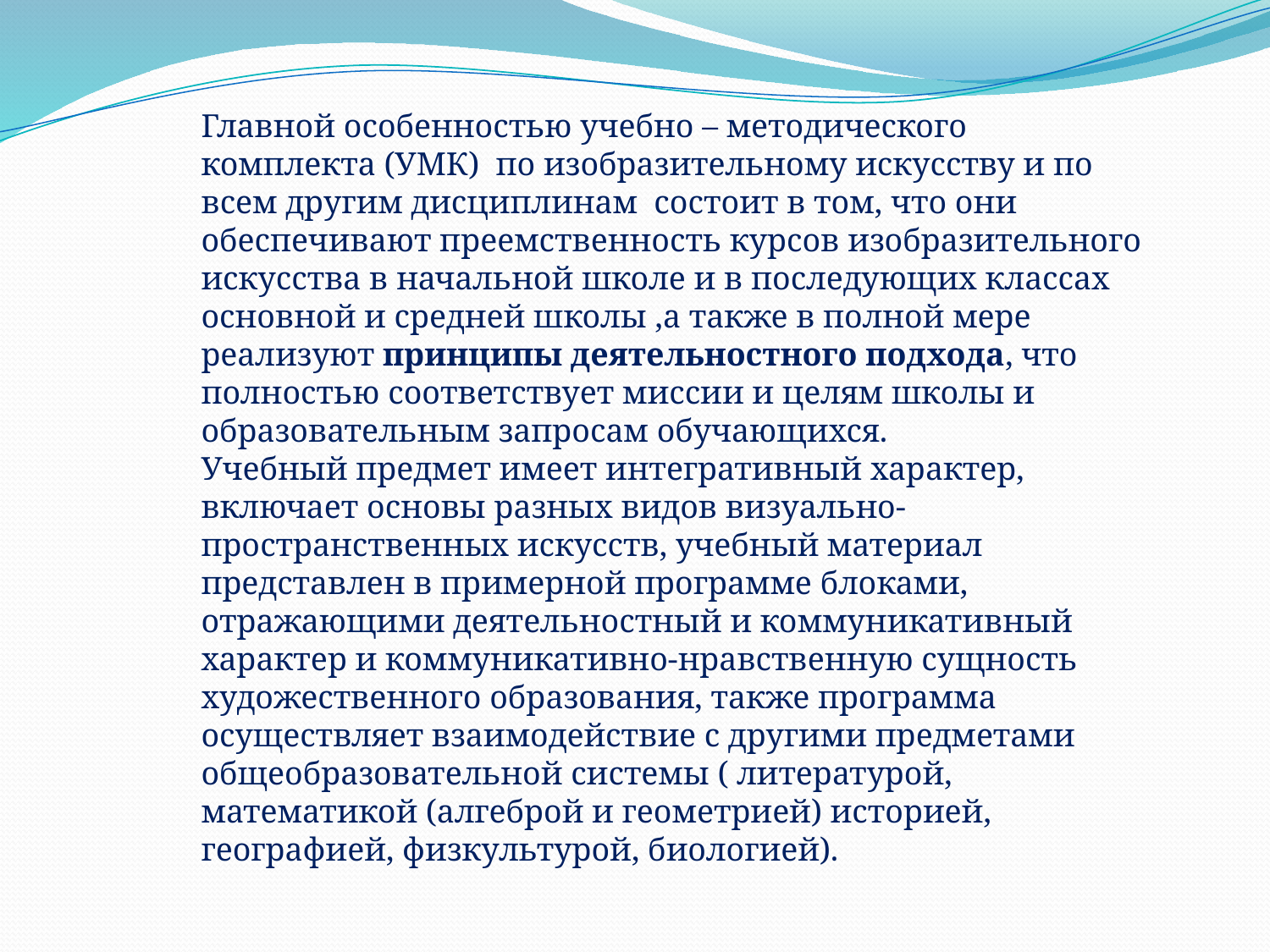

Главной особенностью учебно – методического комплекта (УМК)  по изобразительному искусству и по всем другим дисциплинам  состоит в том, что они обеспечивают преемственность курсов изобразительного искусства в начальной школе и в последующих классах основной и средней школы ,а также в полной мере реализуют принципы деятельностного подхода, что полностью соответствует миссии и целям школы и образовательным запросам обучающихся.
Учебный предмет имеет интегративный характер, включает основы разных видов визуально-пространственных искусств, учебный материал представлен в примерной программе блоками, отражающими деятельностный и коммуникативный характер и коммуникативно-нравственную сущность художественного образования, также программа осуществляет взаимодействие с другими предметами общеобразовательной системы ( литературой, математикой (алгеброй и геометрией) историей, географией, физкультурой, биологией).